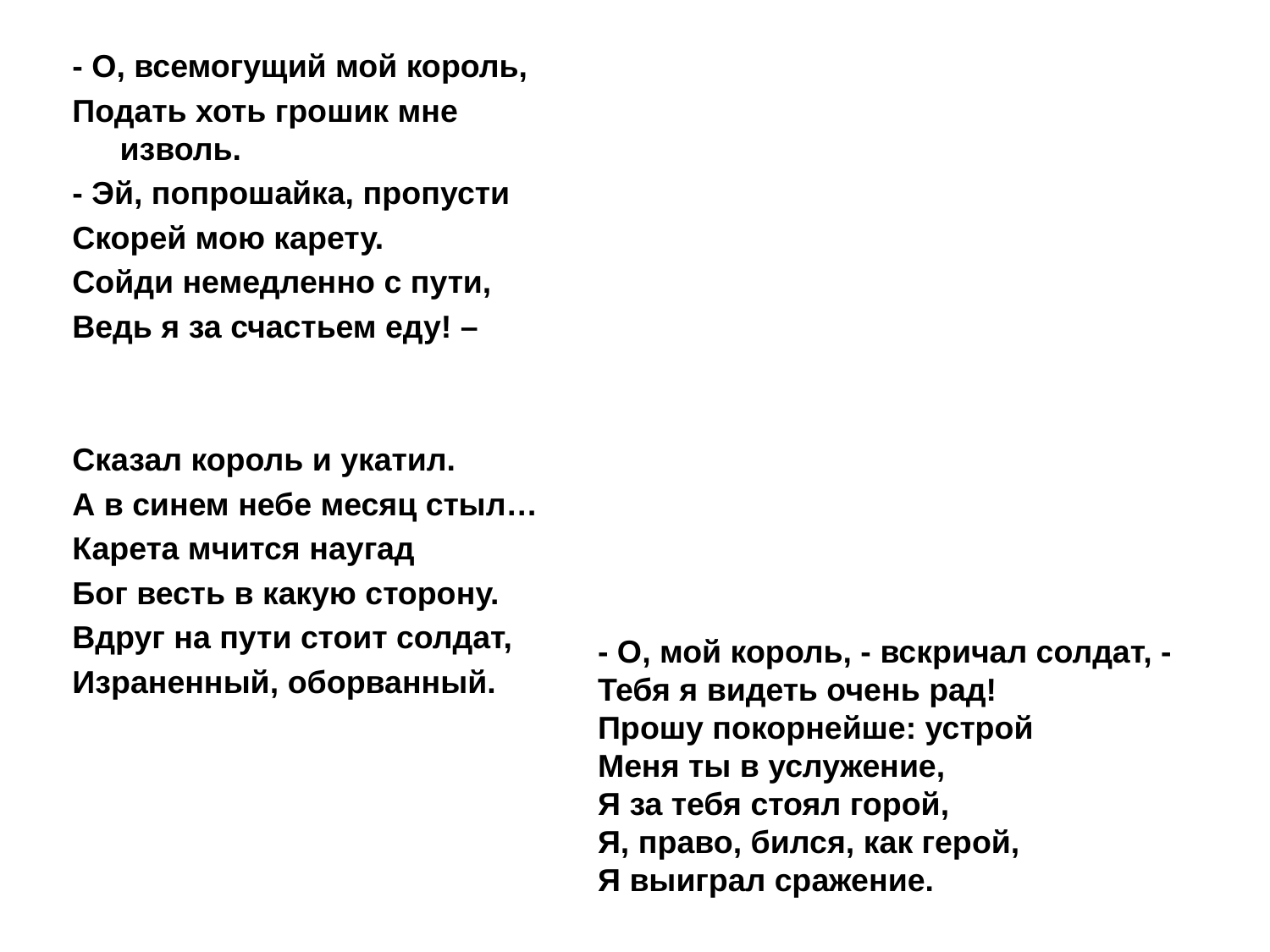

- О, всемогущий мой король,
Подать хоть грошик мне изволь.
- Эй, попрошайка, пропусти
Скорей мою карету.
Сойди немедленно с пути,
Ведь я за счастьем еду! –

Сказал король и укатил.
А в синем небе месяц стыл…
Карета мчится наугад
Бог весть в какую сторону.
Вдруг на пути стоит солдат,
Израненный, оборванный.

- О, мой король, - вскричал солдат, -
Тебя я видеть очень рад!
Прошу покорнейше: устрой
Меня ты в услужение,
Я за тебя стоял горой,
Я, право, бился, как герой,
Я выиграл сражение.